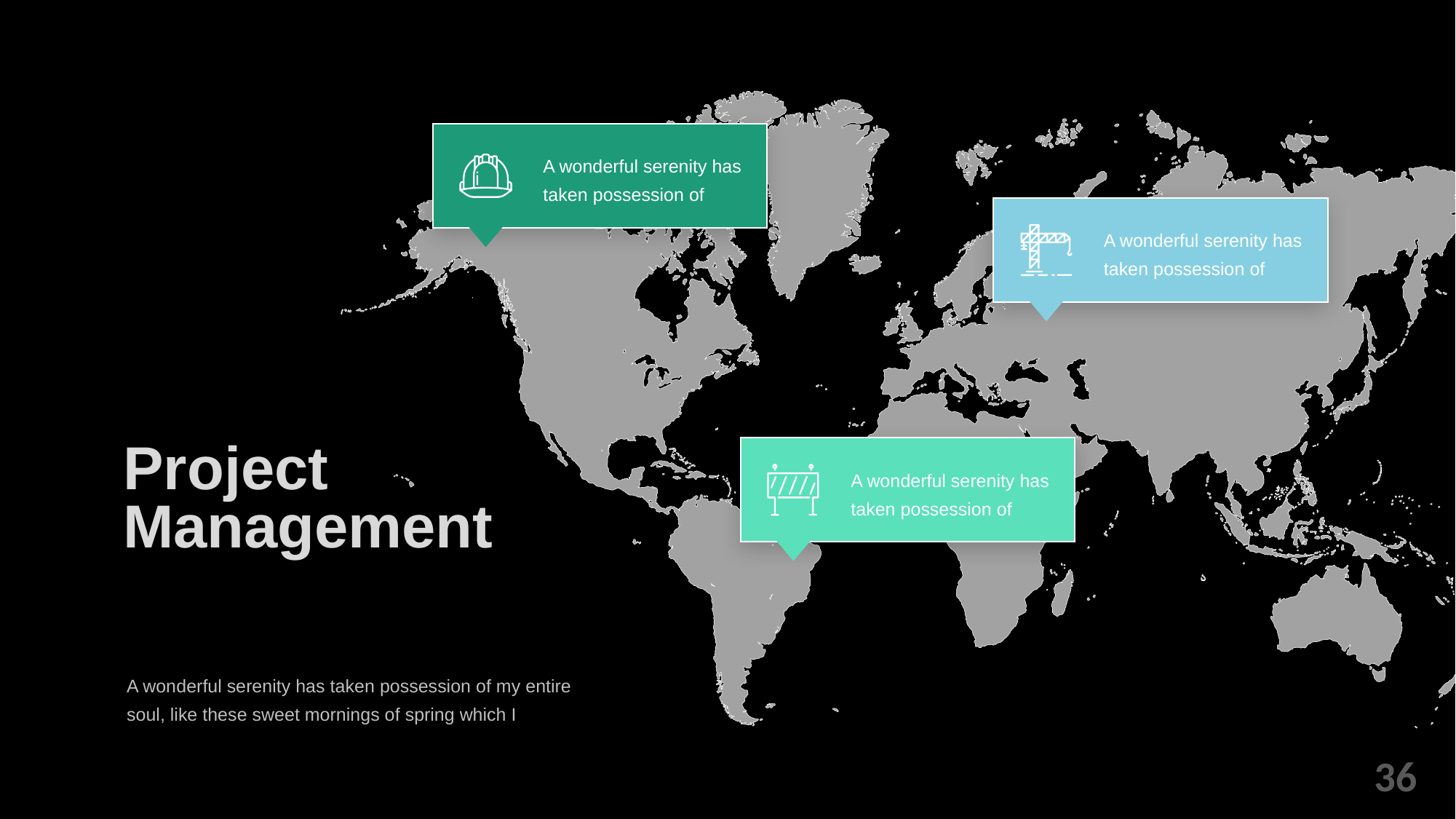

A wonderful serenity has taken possession of

A wonderful serenity has taken possession of

Project
Management

A wonderful serenity has taken possession of

A wonderful serenity has taken possession of my entire
soul, like these sweet mornings of spring which I